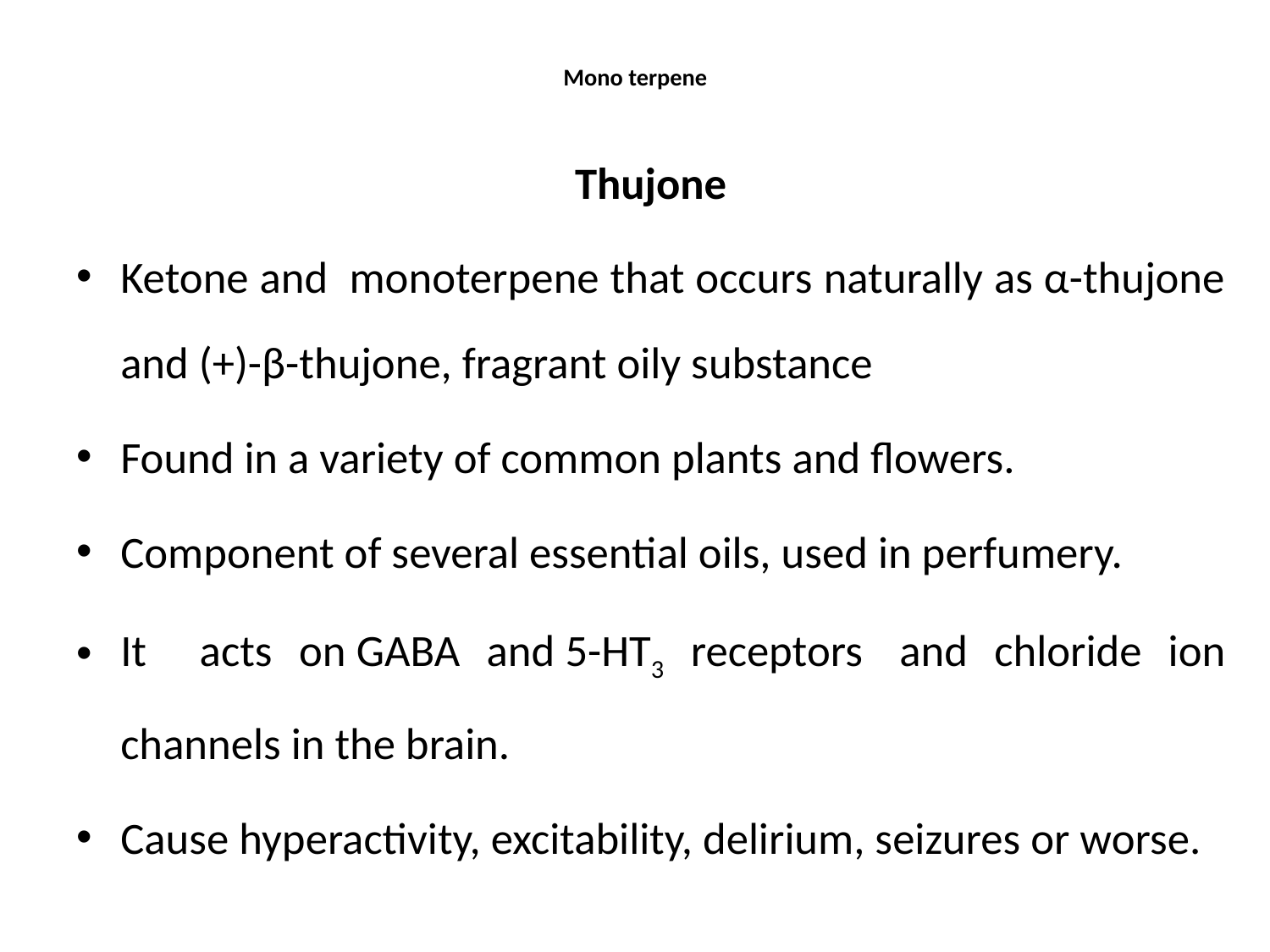

# Mono terpene
Thujone
Ketone and  monoterpene that occurs naturally as α-thujone and (+)-β-thujone, fragrant oily substance
Found in a variety of common plants and flowers.
Component of several essential oils, used in perfumery.
It  acts on GABA and 5-HT3 receptors  and chloride ion channels in the brain.
Cause hyperactivity, excitability, delirium, seizures or worse.